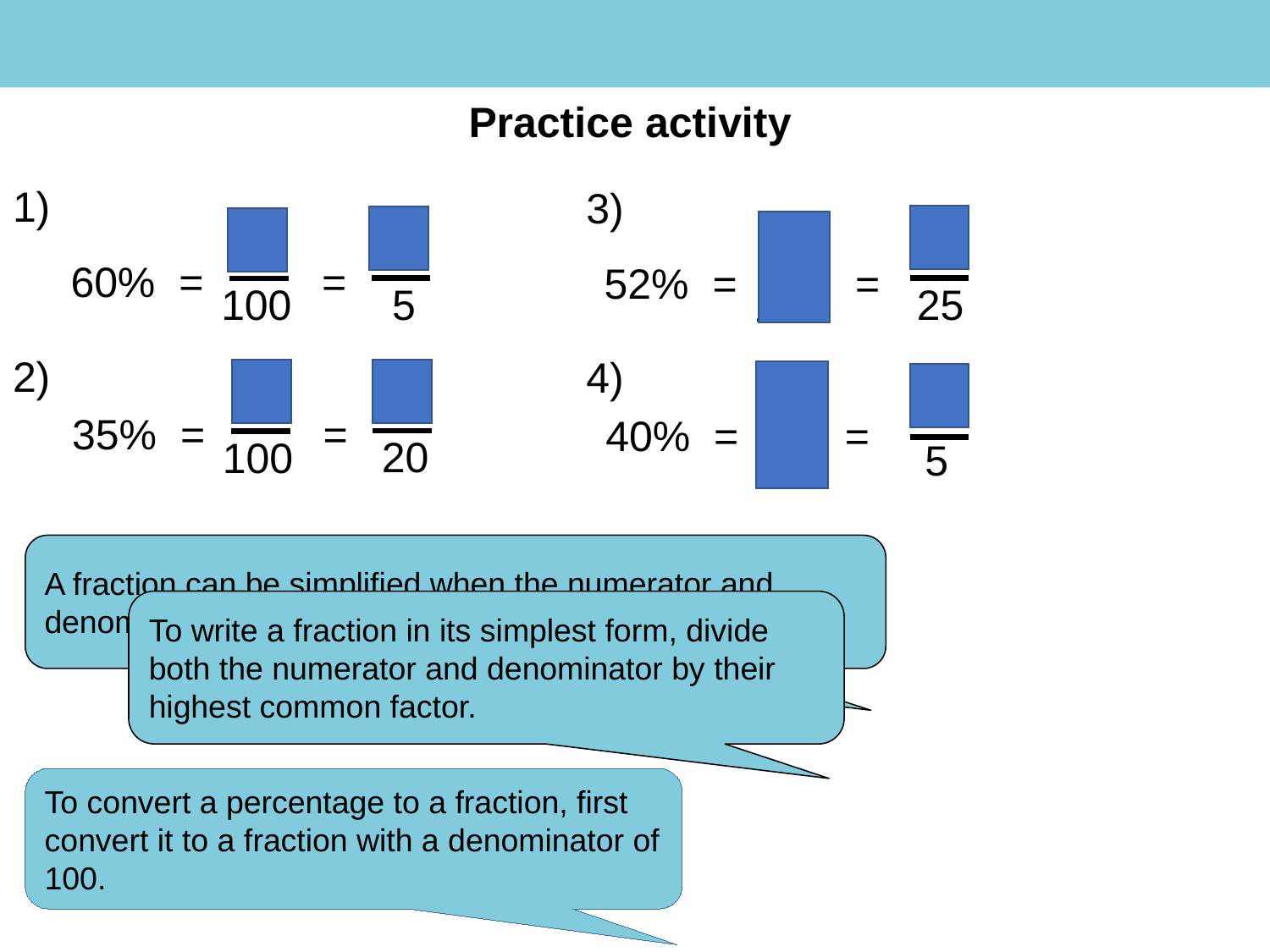

Practice activity
1)
3)

 3
 5
 13
 25
 60
100
 52
100
60%  =          =
52%  =          =
2)
4)

 7
20
 35
100
  2
  5
 40
100
35%  =          =
40%  =         =
A fraction can be simplified when the numerator and denominator have a common factor other than one.
To write a fraction in its simplest form, divide both the numerator and denominator by their highest common factor.
To convert a percentage to a fraction, first convert it to a fraction with a denominator of 100.